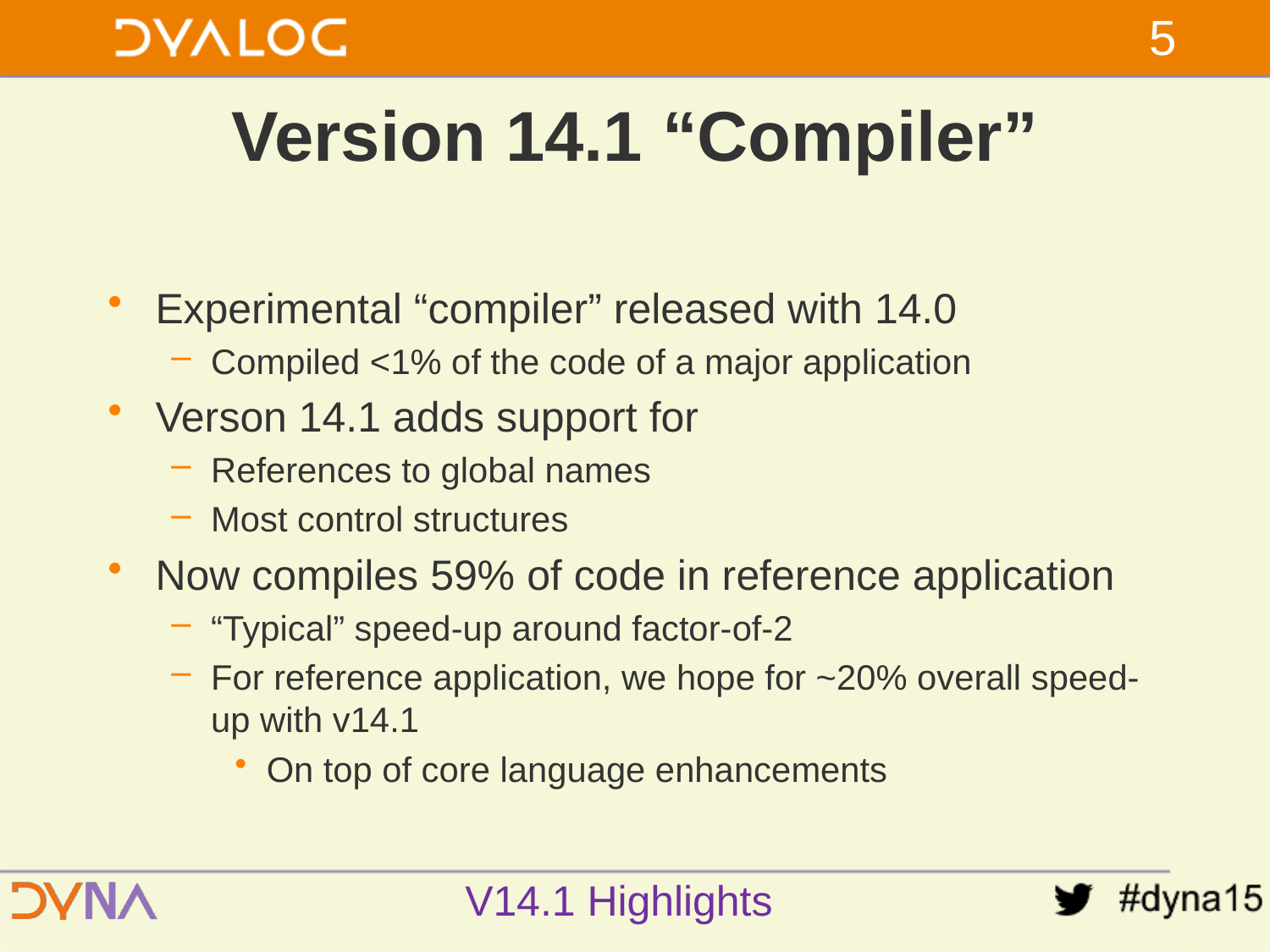

5
# Version 14.1 “Compiler”
Experimental “compiler” released with 14.0
Compiled <1% of the code of a major application
Verson 14.1 adds support for
References to global names
Most control structures
Now compiles 59% of code in reference application
“Typical” speed-up around factor-of-2
For reference application, we hope for ~20% overall speed-up with v14.1
On top of core language enhancements

V14.1 Highlights